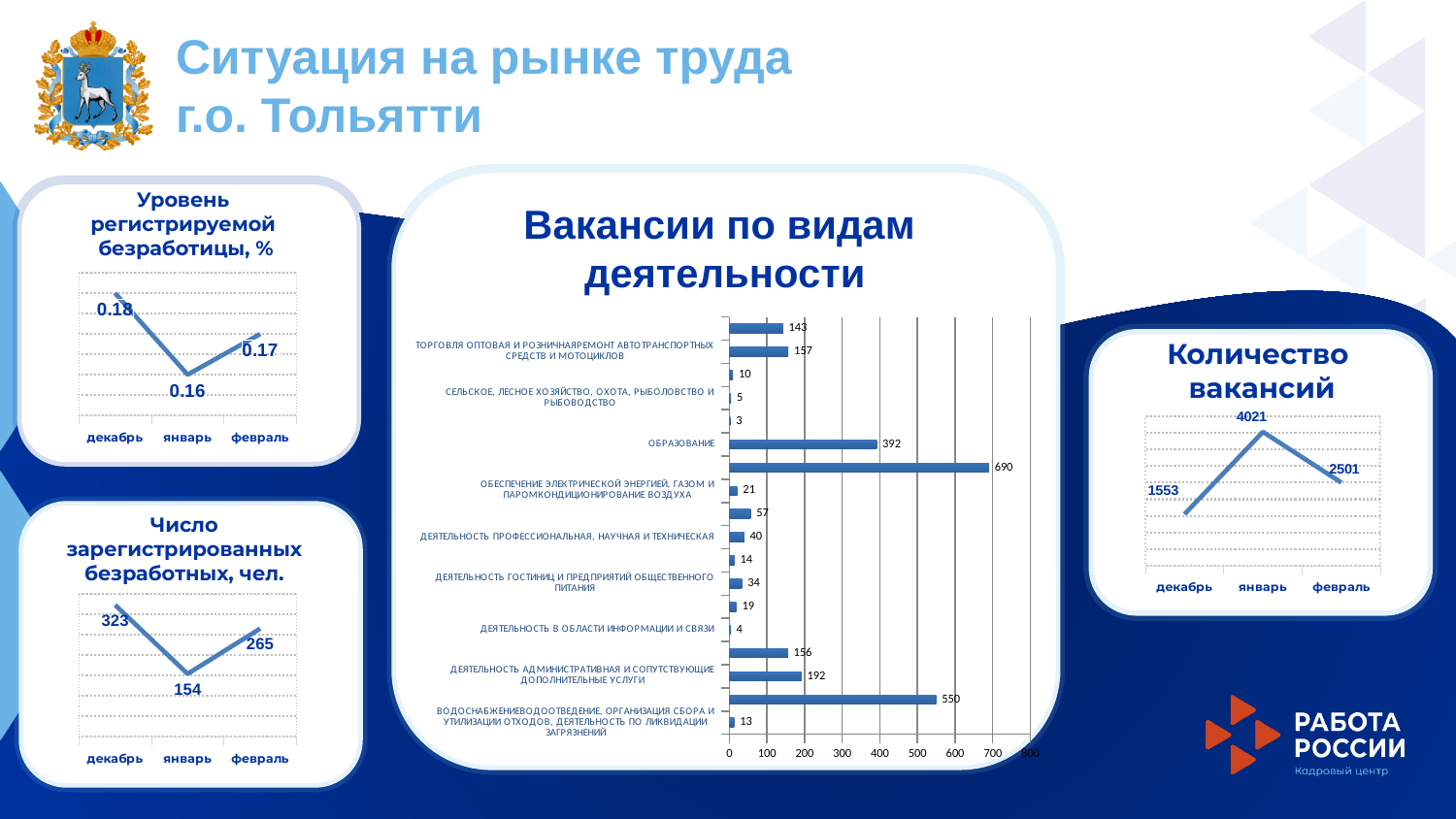

Ситуация на рынке труда
г.о. Тольятти

Уровень
регистрируемой
безработицы, %
Вакансии по видам
деятельности

### Chart

| Category | Уровень |
|---|---|
| декабрь | 0.18 |
| январь | 0.16 |
| февраль | 0.17 |

### Chart

| Category | Вакансии |
|---|---|
| ВОДОСНАБЖЕНИЕВОДООТВЕДЕНИЕ, ОРГАНИЗАЦИЯ СБОРА И УТИЛИЗАЦИИ ОТХОДОВ, ДЕЯТЕЛЬНОСТЬ ПО ЛИКВИДАЦИИ ЗАГРЯЗНЕНИЙ | 13.0 |
| ГОСУДАРСТВЕННОЕ УПРАВЛЕНИЕ И ОБЕСПЕЧЕНИЕ ВОЕННОЙ БЕЗОПАСНОСТИСОЦИАЛЬНОЕ ОБЕСПЕЧЕНИЕ | 550.0 |
| ДЕЯТЕЛЬНОСТЬ АДМИНИСТРАТИВНАЯ И СОПУТСТВУЮЩИЕ ДОПОЛНИТЕЛЬНЫЕ УСЛУГИ | 192.0 |
| ДЕЯТЕЛЬНОСТЬ В ОБЛАСТИ ЗДРАВООХРАНЕНИЯ И СОЦИАЛЬНЫХ УСЛУГ | 156.0 |
| ДЕЯТЕЛЬНОСТЬ В ОБЛАСТИ ИНФОРМАЦИИ И СВЯЗИ | 4.0 |
| ДЕЯТЕЛЬНОСТЬ В ОБЛАСТИ КУЛЬТУРЫ, СПОРТА, ОРГАНИЗАЦИИ ДОСУГА И РАЗВЛЕЧЕНИЙ | 19.0 |
| ДЕЯТЕЛЬНОСТЬ ГОСТИНИЦ И ПРЕДПРИЯТИЙ ОБЩЕСТВЕННОГО ПИТАНИЯ | 34.0 |
| ДЕЯТЕЛЬНОСТЬ ПО ОПЕРАЦИЯМ С НЕДВИЖИМЫМ ИМУЩЕСТВОМ | 14.0 |
| ДЕЯТЕЛЬНОСТЬ ПРОФЕССИОНАЛЬНАЯ, НАУЧНАЯ И ТЕХНИЧЕСКАЯ | 40.0 |
| ДЕЯТЕЛЬНОСТЬ ФИНАНСОВАЯ И СТРАХОВАЯ | 57.0 |
| ОБЕСПЕЧЕНИЕ ЭЛЕКТРИЧЕСКОЙ ЭНЕРГИЕЙ, ГАЗОМ И ПАРОМКОНДИЦИОНИРОВАНИЕ ВОЗДУХА | 21.0 |
| ОБРАБАТЫВАЮЩИЕ ПРОИЗВОДСТВА | 690.0 |
| ОБРАЗОВАНИЕ | 392.0 |
| ПРЕДОСТАВЛЕНИЕ ПРОЧИХ ВИДОВ УСЛУГ | 3.0 |
| СЕЛЬСКОЕ, ЛЕСНОЕ ХОЗЯЙСТВО, ОХОТА, РЫБОЛОВСТВО И РЫБОВОДСТВО | 5.0 |
| СТРОИТЕЛЬСТВО | 10.0 |
| ТОРГОВЛЯ ОПТОВАЯ И РОЗНИЧНАЯРЕМОНТ АВТОТРАНСПОРТНЫХ СРЕДСТВ И МОТОЦИКЛОВ | 157.0 |
| ТРАНСПОРТИРОВКА И ХРАНЕНИЕ | 143.0 |
Количество
вакансий

### Chart

| Category | Ряд 1 |
|---|---|
| декабрь | 1553.0 |
| январь | 4021.0 |
| февраль | 2501.0 |
Число
зарегистрированных
безработных, чел.

### Chart

| Category | Ряд 1 |
|---|---|
| декабрь | 323.0 |
| январь | 154.0 |
| февраль | 265.0 |